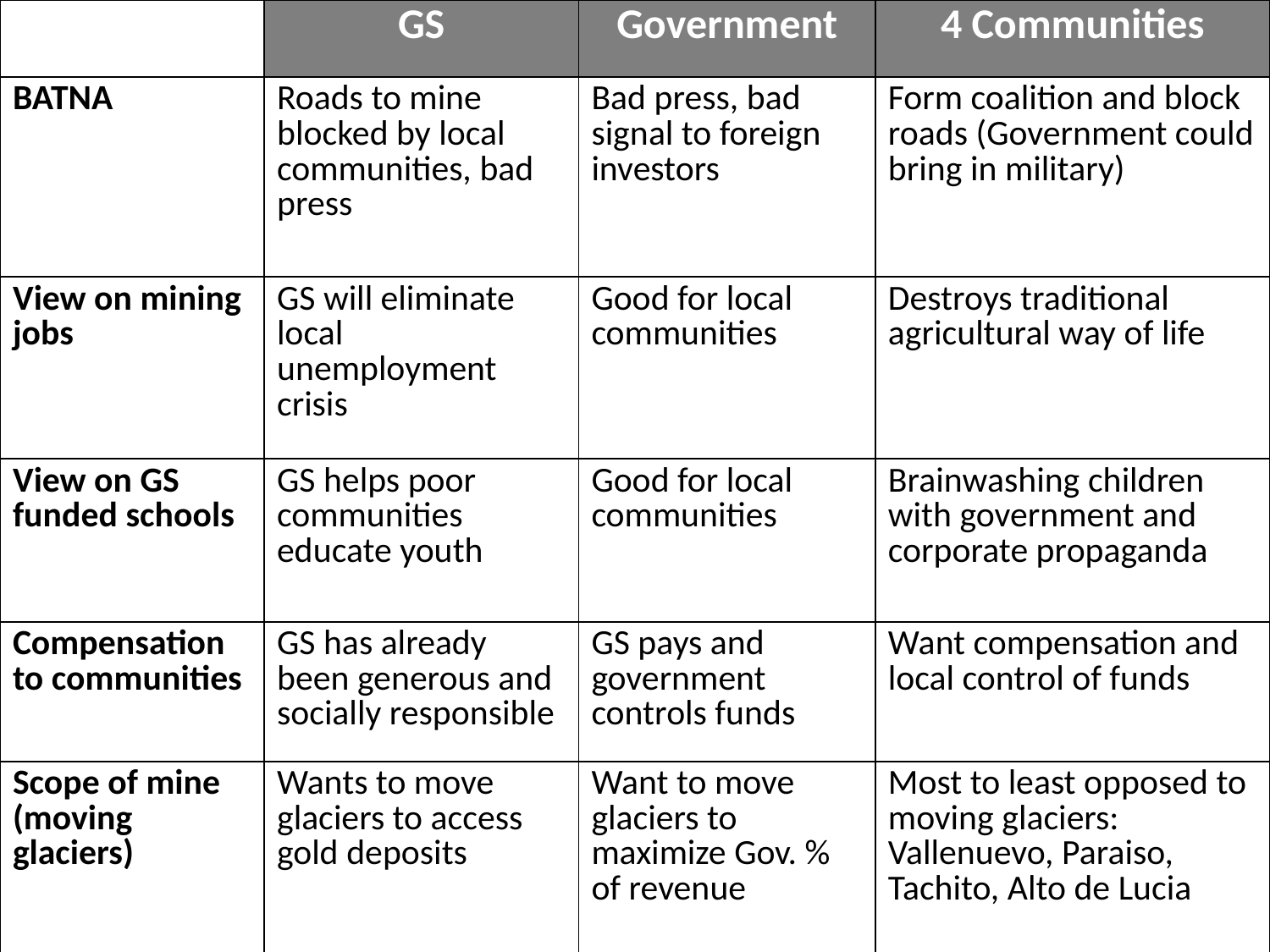

|  | GS | Government | 4 Communities |
| --- | --- | --- | --- |
| BATNA | Roads to mine blocked by local communities, bad press | Bad press, bad signal to foreign investors | Form coalition and block roads (Government could bring in military) |
| View on mining jobs | GS will eliminate local unemployment crisis | Good for local communities | Destroys traditional agricultural way of life |
| View on GS funded schools | GS helps poor communities educate youth | Good for local communities | Brainwashing children with government and corporate propaganda |
| Compensation to communities | GS has already been generous and socially responsible | GS pays and government controls funds | Want compensation and local control of funds |
| Scope of mine (moving glaciers) | Wants to move glaciers to access gold deposits | Want to move glaciers to maximize Gov. % of revenue | Most to least opposed to moving glaciers: Vallenuevo, Paraiso, Tachito, Alto de Lucia |